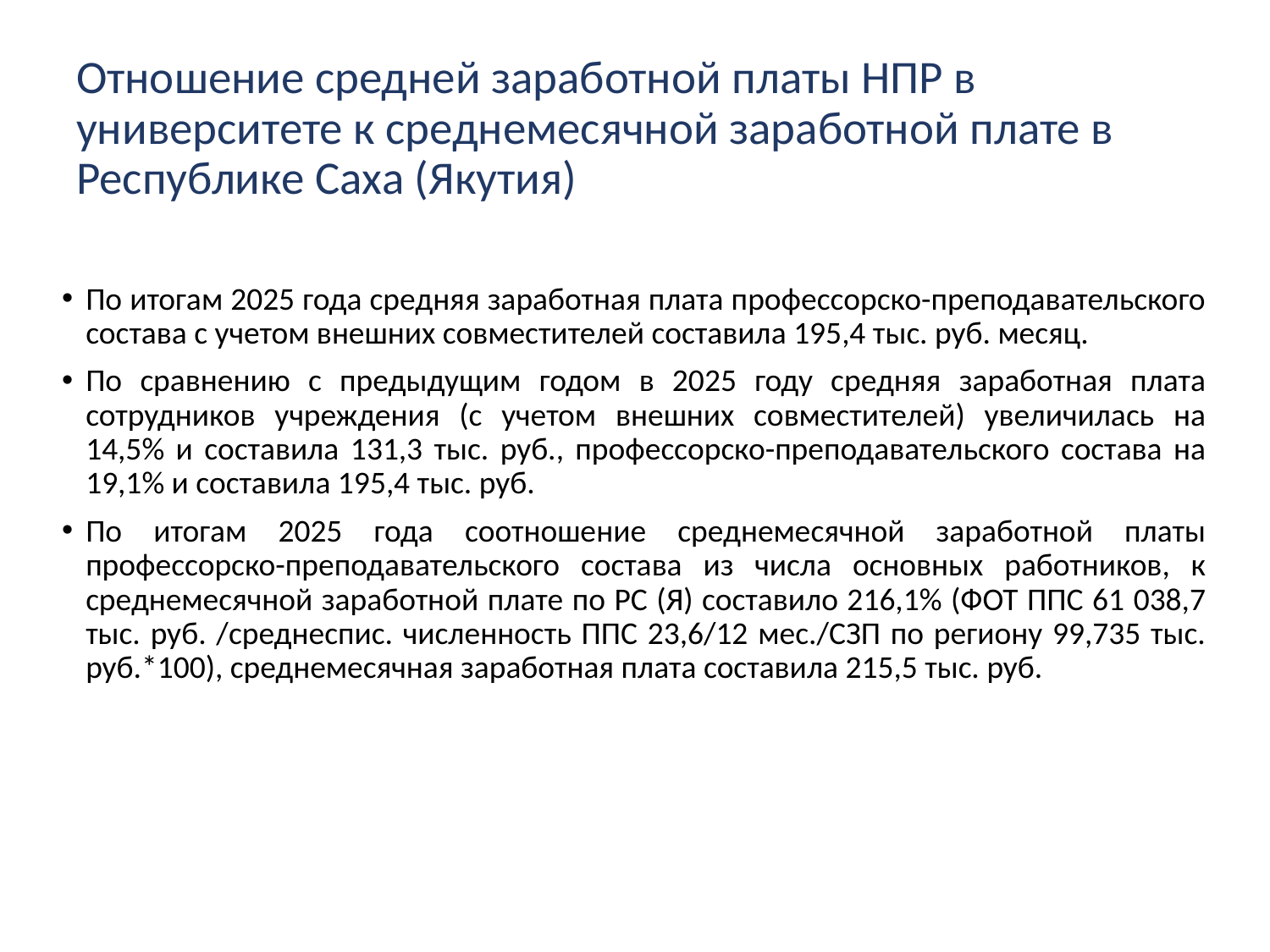

# Отношение средней заработной платы НПР в университете к среднемесячной заработной плате в Республике Саха (Якутия)
По итогам 2025 года средняя заработная плата профессорско-преподавательского состава с учетом внешних совместителей составила 195,4 тыс. руб. месяц.
По сравнению с предыдущим годом в 2025 году средняя заработная плата сотрудников учреждения (с учетом внешних совместителей) увеличилась на 14,5% и составила 131,3 тыс. руб., профессорско-преподавательского состава на 19,1% и составила 195,4 тыс. руб.
По итогам 2025 года соотношение среднемесячной заработной платы профессорско-преподавательского состава из числа основных работников, к среднемесячной заработной плате по РС (Я) составило 216,1% (ФОТ ППС 61 038,7 тыс. руб. /среднеспис. численность ППС 23,6/12 мес./СЗП по региону 99,735 тыс. руб.*100), среднемесячная заработная плата составила 215,5 тыс. руб.